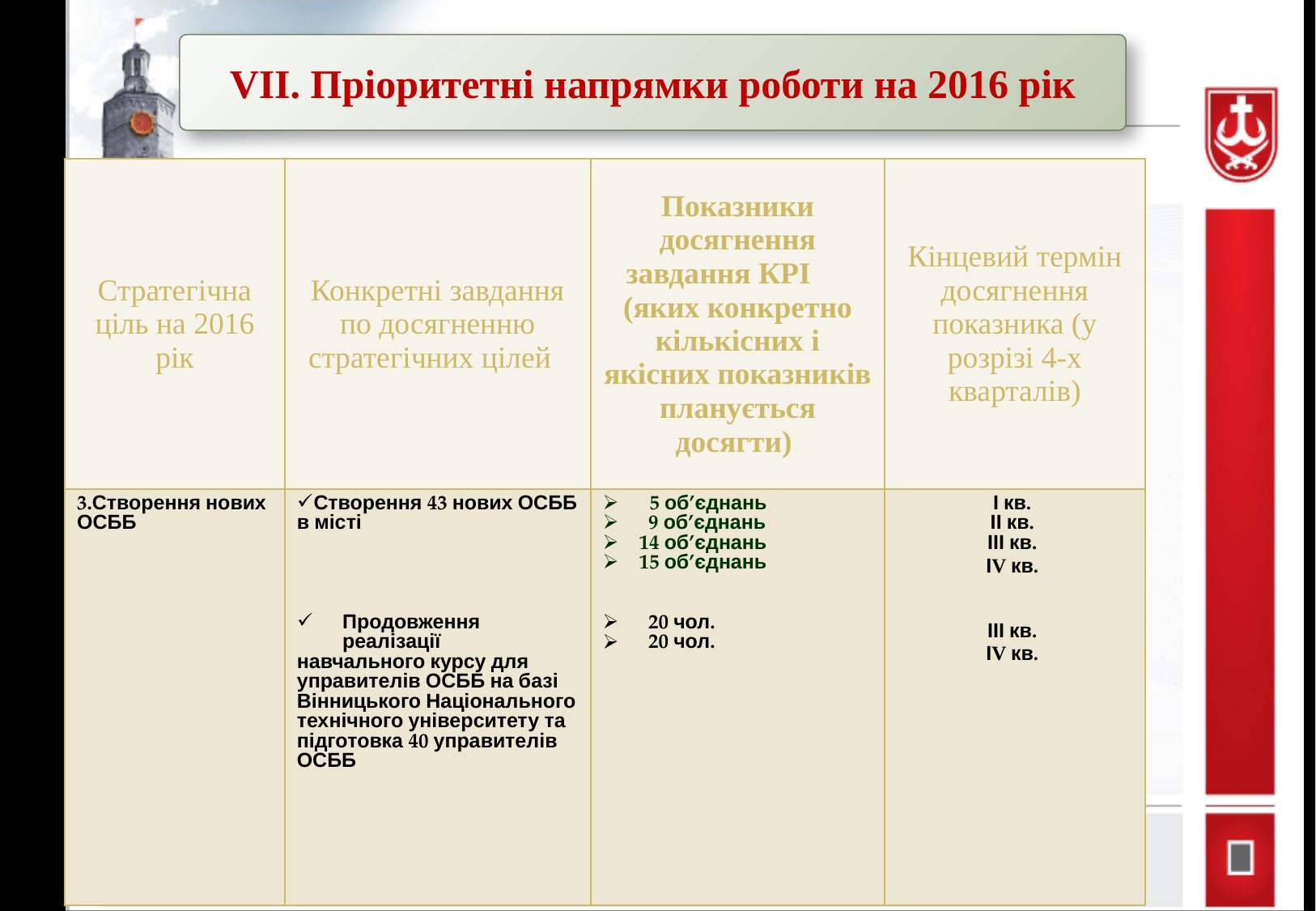

VII. Пріоритетні напрямки роботи на 2016 рік
| Стратегічна ціль на 2016 рік | Конкретні завдання по досягненню стратегічних цілей | Показники досягнення завдання КРІ (яких конкретно кількісних і якісних показників планується досягти) | Кінцевий термін досягнення показника (у розрізі 4-х кварталів) |
| --- | --- | --- | --- |
| 3.Створення нових ОСББ | Створення 43 нових ОСББ в місті Продовження реалізації навчального курсу для управителів ОСББ на базі Вінницького Національного технічного університету та підготовка 40 управителів ОСББ | 5 об’єднань 9 об’єднань 14 об’єднань 15 об’єднань 20 чол. 20 чол. | І кв. ІІ кв. ІІІ кв. ІV кв. ІІІ кв. ІV кв. |